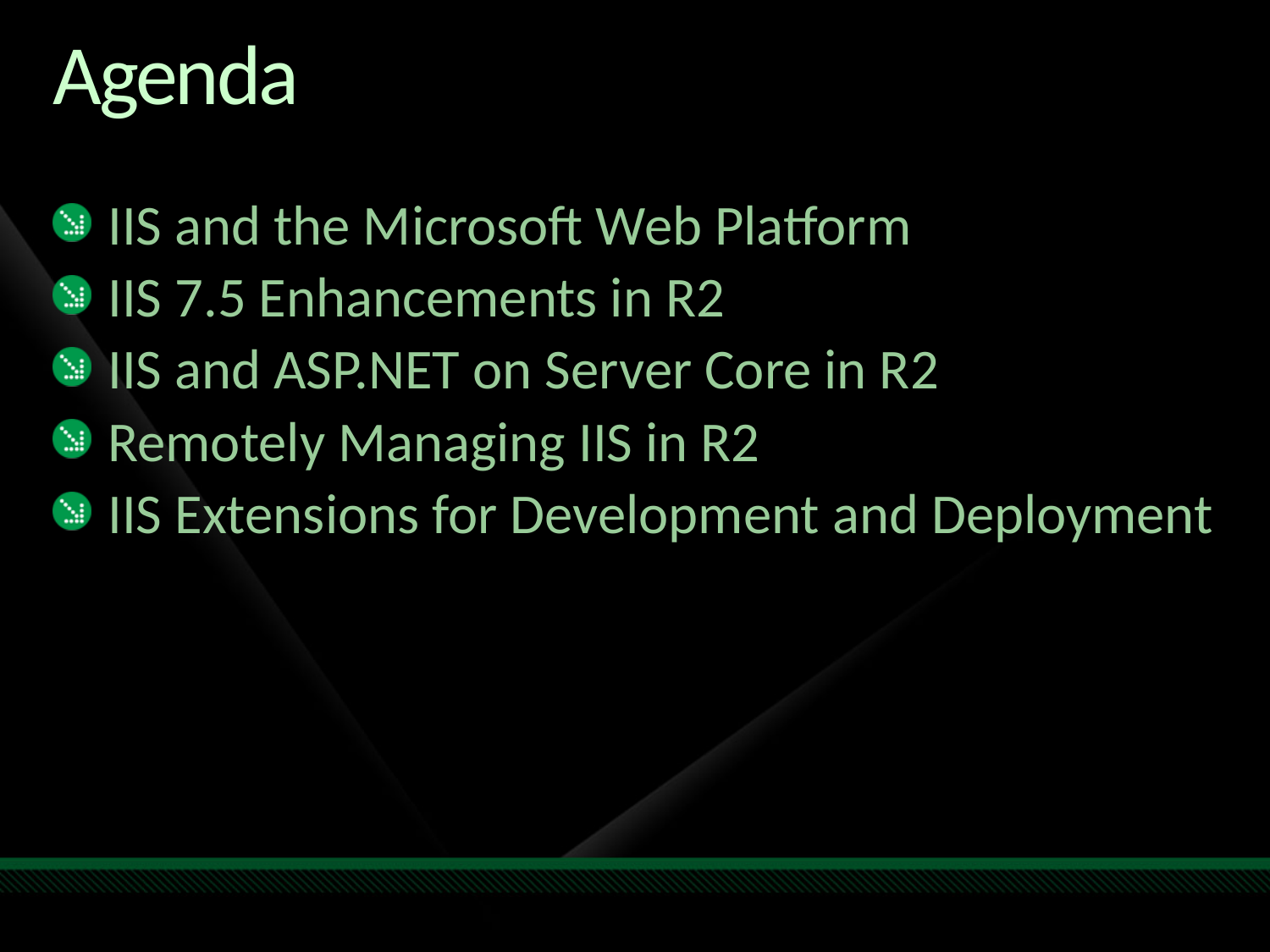

# Agenda
IIS and the Microsoft Web Platform
IIS 7.5 Enhancements in R2
IIS and ASP.NET on Server Core in R2
Remotely Managing IIS in R2
IIS Extensions for Development and Deployment